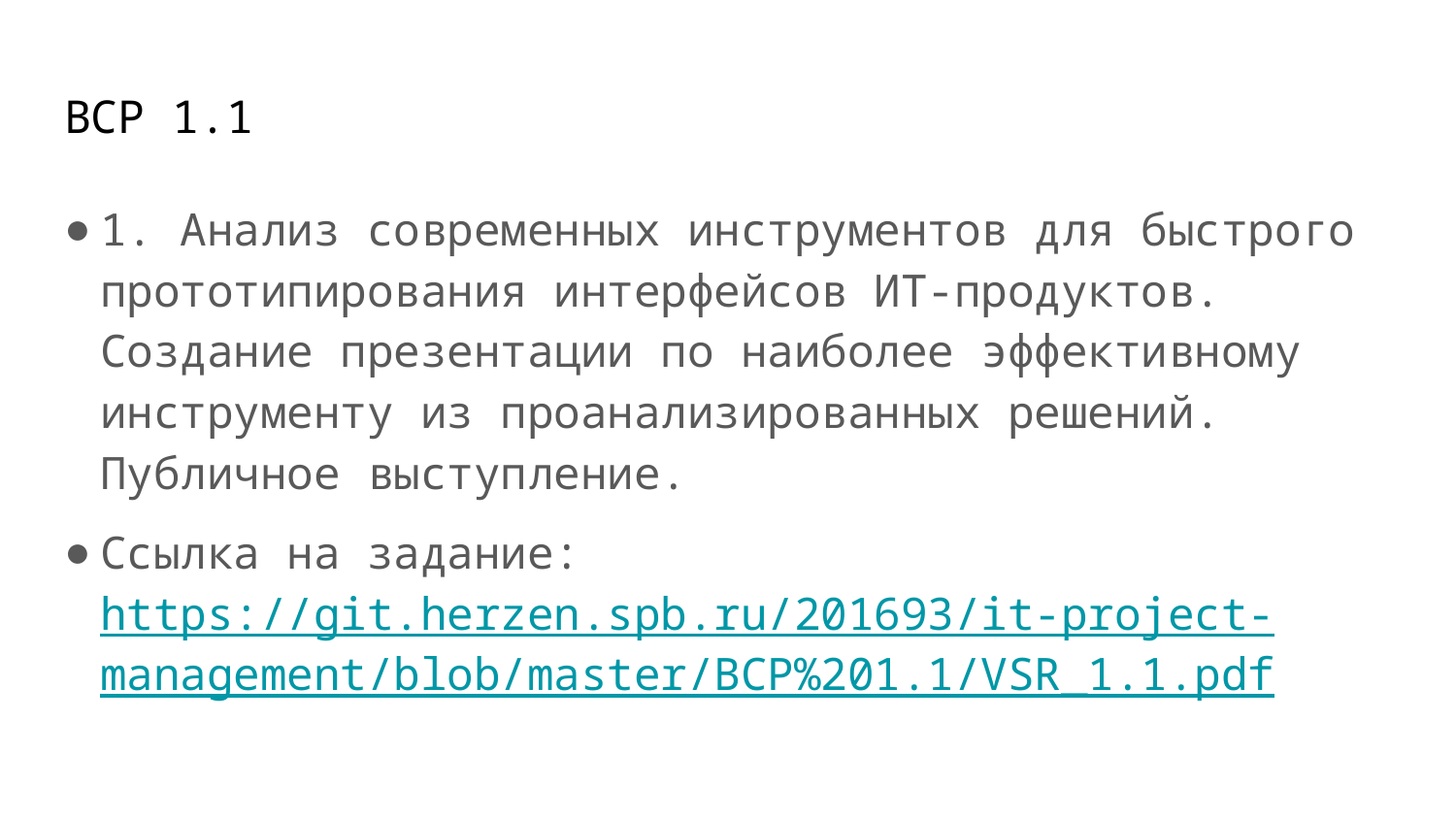

# ВСР 1.1
1. Анализ современных инструментов для быстрого прототипирования интерфейсов ИТ-продуктов. Создание презентации по наиболее эффективному инструменту из проанализированных решений. Публичное выступление.
Ссылка на задание: https://git.herzen.spb.ru/201693/it-project-management/blob/master/ВСР%201.1/VSR_1.1.pdf